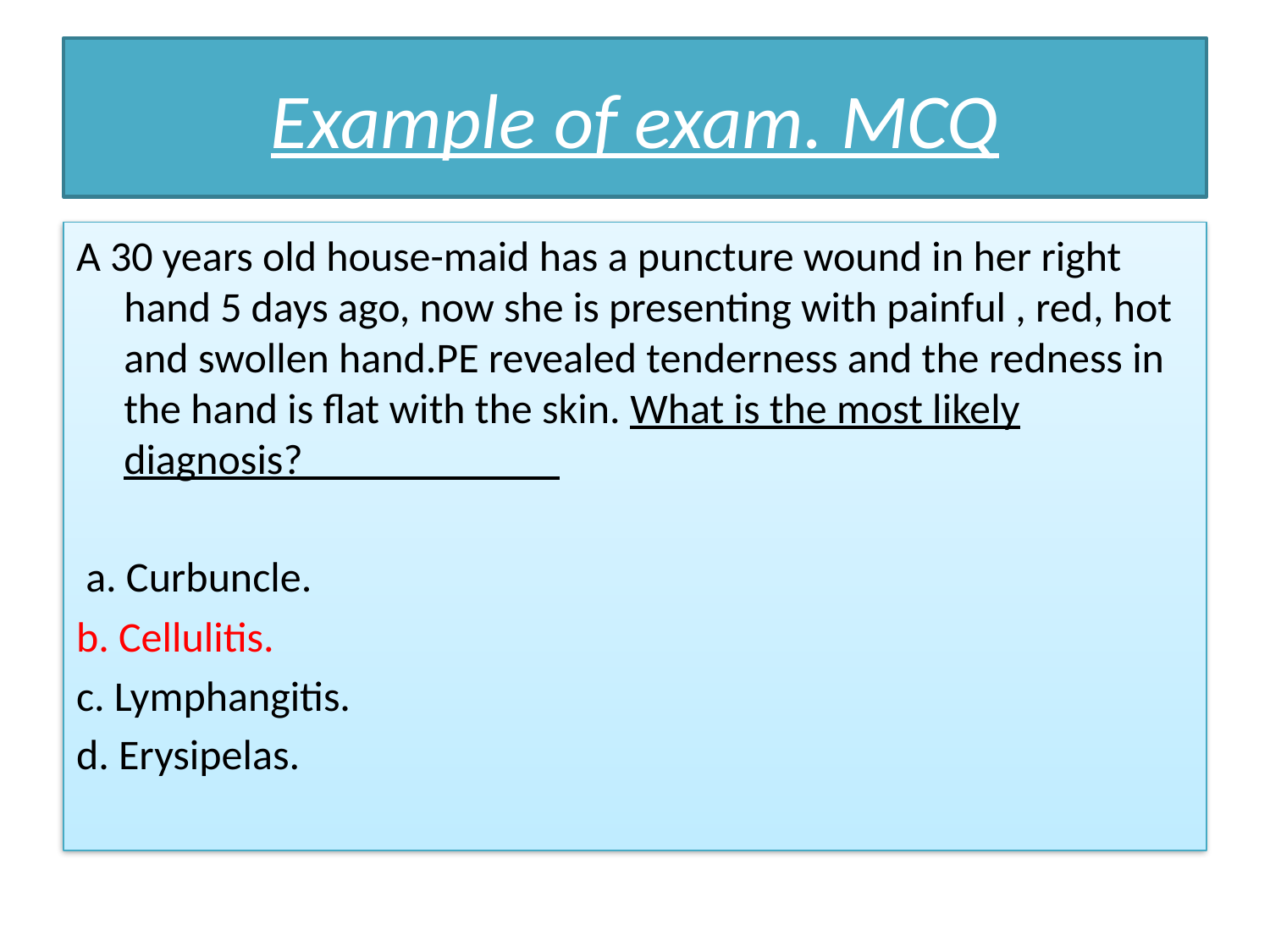

# Example of exam. MCQ
A 30 years old house-maid has a puncture wound in her right hand 5 days ago, now she is presenting with painful , red, hot and swollen hand.PE revealed tenderness and the redness in the hand is flat with the skin. What is the most likely diagnosis?

 a. Curbuncle.
b. Cellulitis.
c. Lymphangitis.
d. Erysipelas.